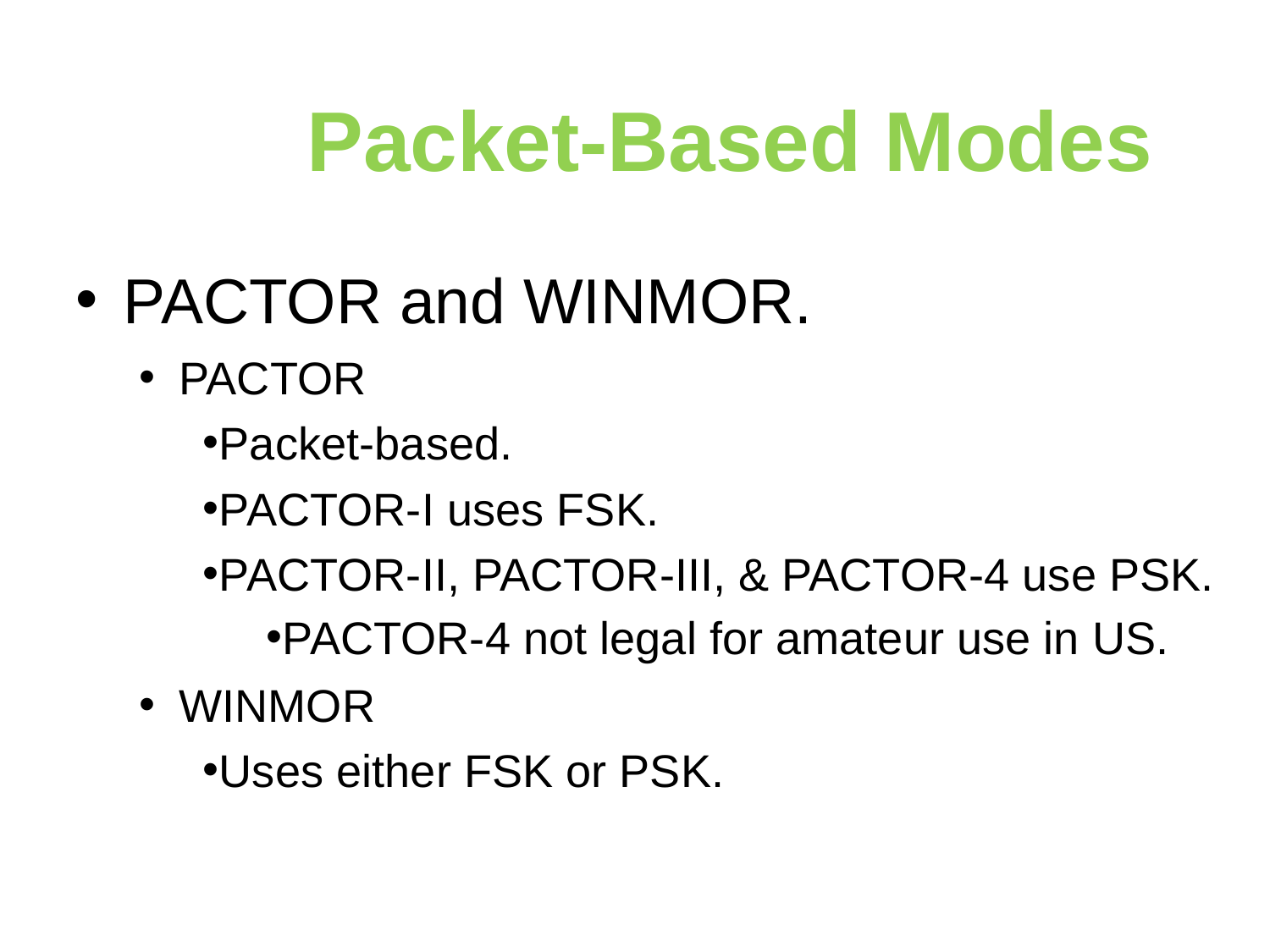

Packet-Based Modes
PACTOR and WINMOR.
PACTOR
Packet-based.
PACTOR-I uses FSK.
PACTOR-II, PACTOR-III, & PACTOR-4 use PSK.
PACTOR-4 not legal for amateur use in US.
WINMOR
Uses either FSK or PSK.